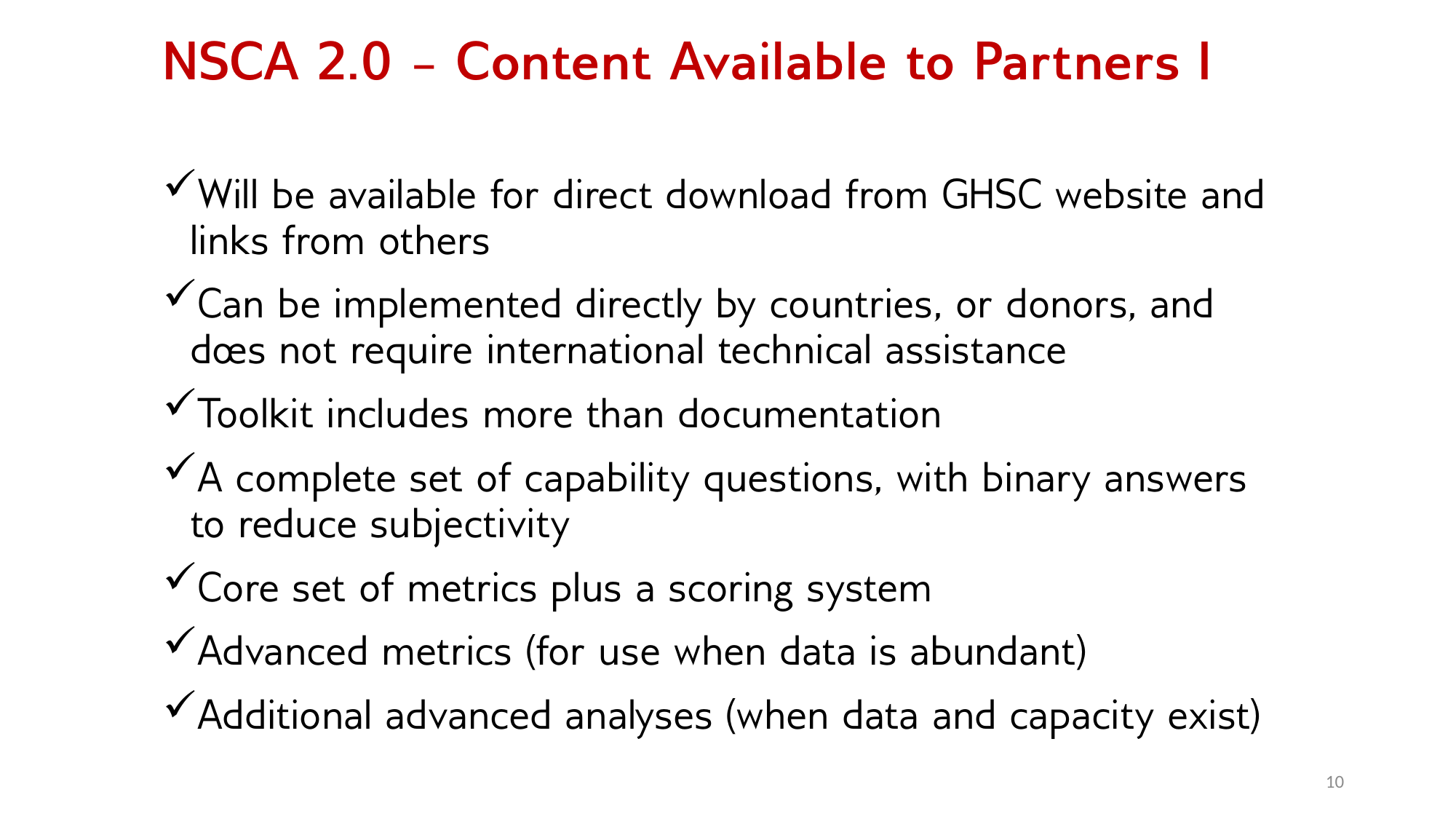

# NSCA 2.0 – Content Available to Partners I
Will be available for direct download from GHSC website and links from others
Can be implemented directly by countries, or donors, and does not require international technical assistance
Toolkit includes more than documentation
A complete set of capability questions, with binary answers to reduce subjectivity
Core set of metrics plus a scoring system
Advanced metrics (for use when data is abundant)
Additional advanced analyses (when data and capacity exist)
10